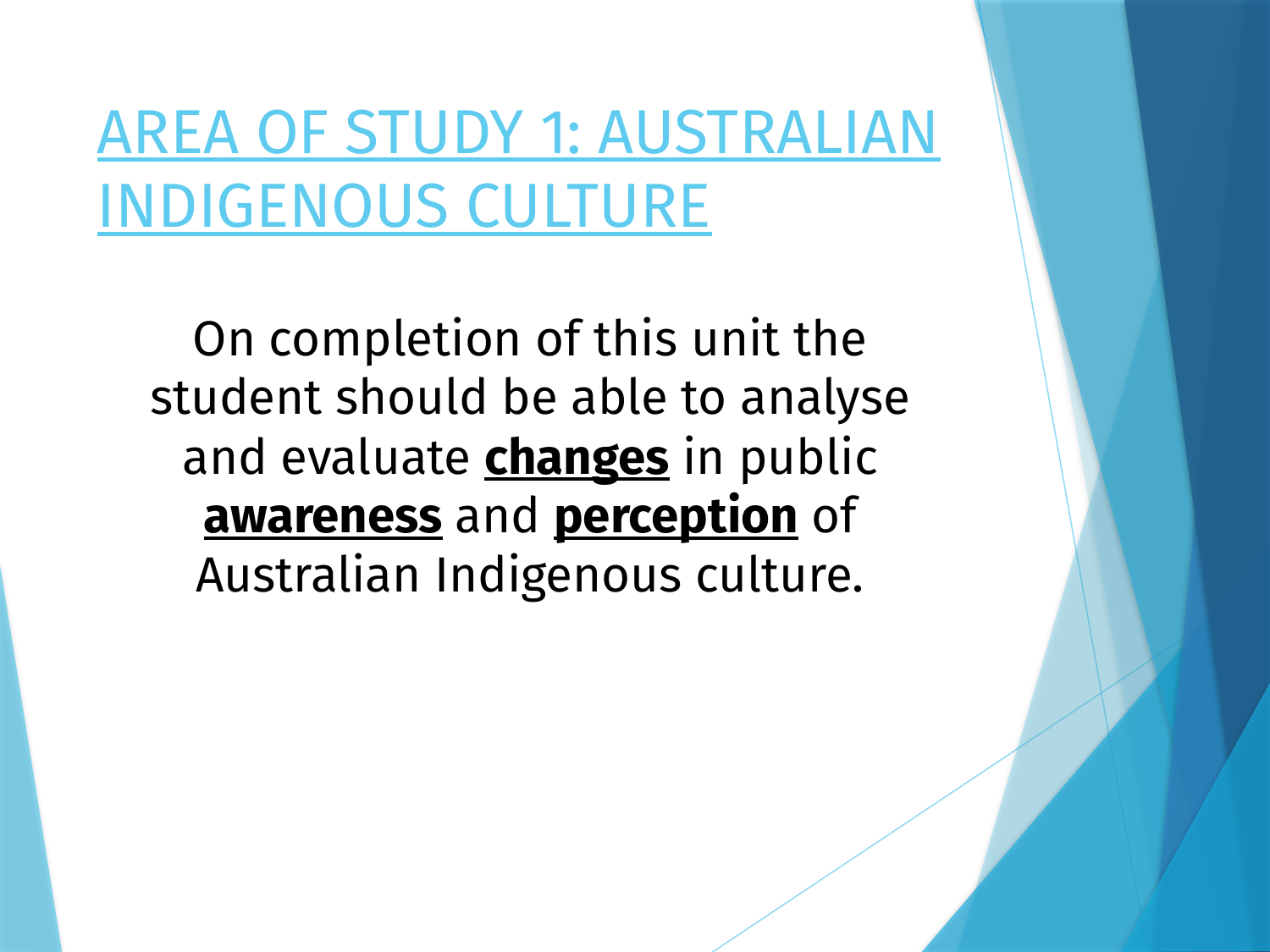

# AREA OF STUDY 1: AUSTRALIAN INDIGENOUS CULTURE
On completion of this unit the student should be able to analyse and evaluate changes in public awareness and perception of Australian Indigenous culture.